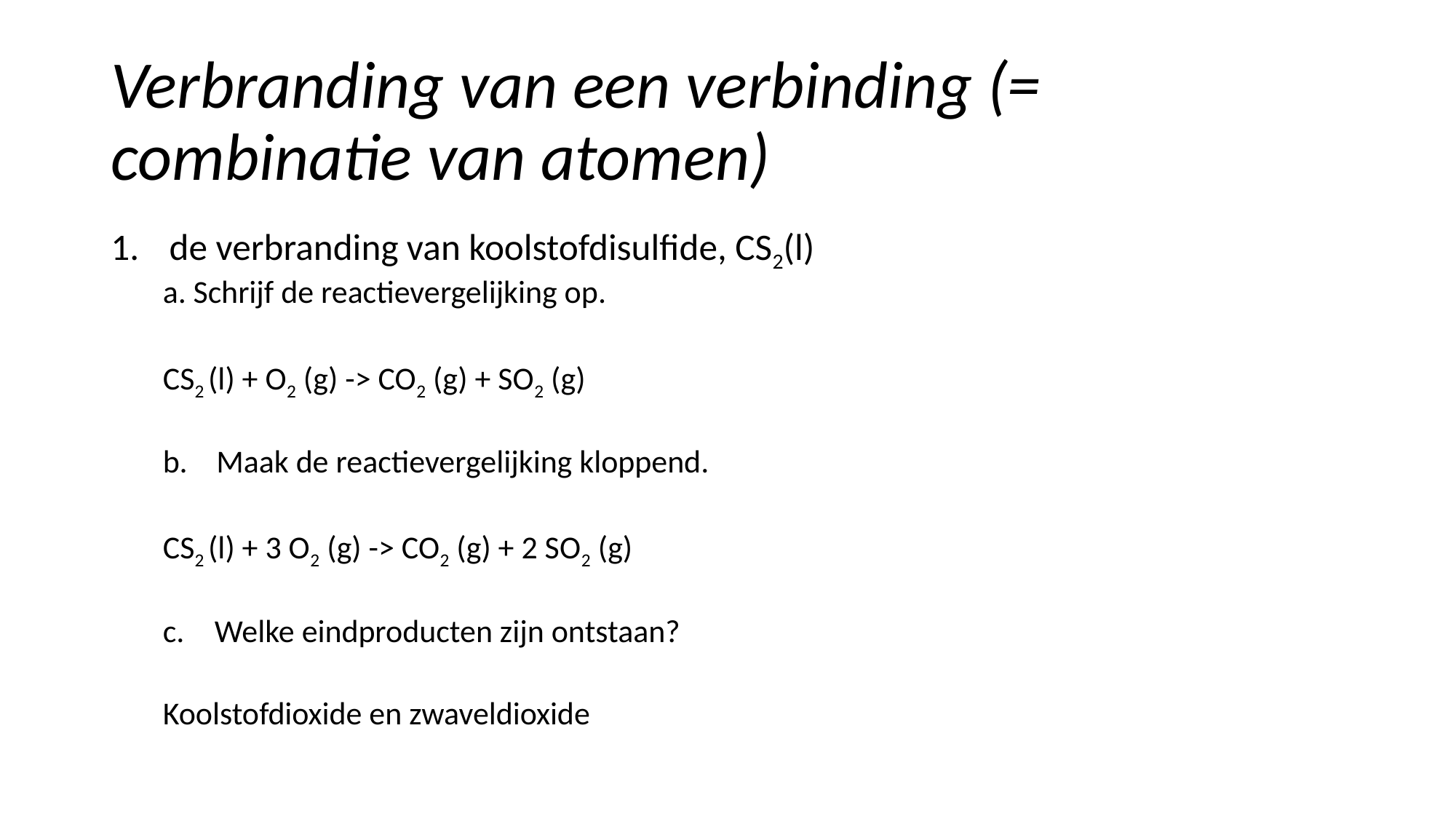

# Verbranding van een verbinding (= combinatie van atomen)
de verbranding van koolstofdisulfide, CS2(l)
a. Schrijf de reactievergelijking op.

	CS2 (l) + O2 (g) -> CO2 (g) + SO2 (g)

b.    Maak de reactievergelijking kloppend.

	CS2 (l) + 3 O2 (g) -> CO2 (g) + 2 SO2 (g)

Welke eindproducten zijn ontstaan?

	Koolstofdioxide en zwaveldioxide